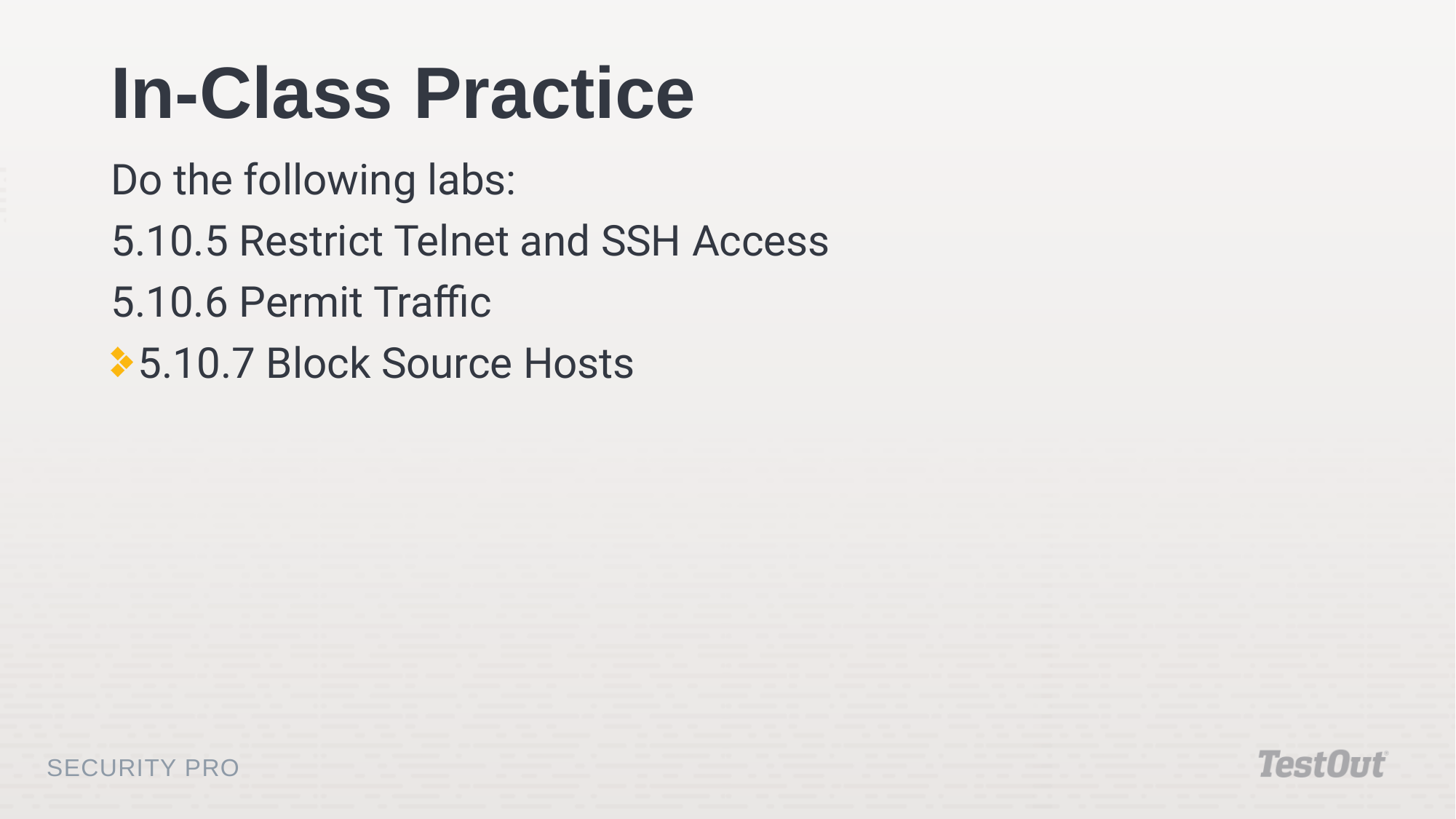

# In-Class Practice
Do the following labs:
5.10.5 Restrict Telnet and SSH Access
5.10.6 Permit Traffic
5.10.7 Block Source Hosts
Security Pro